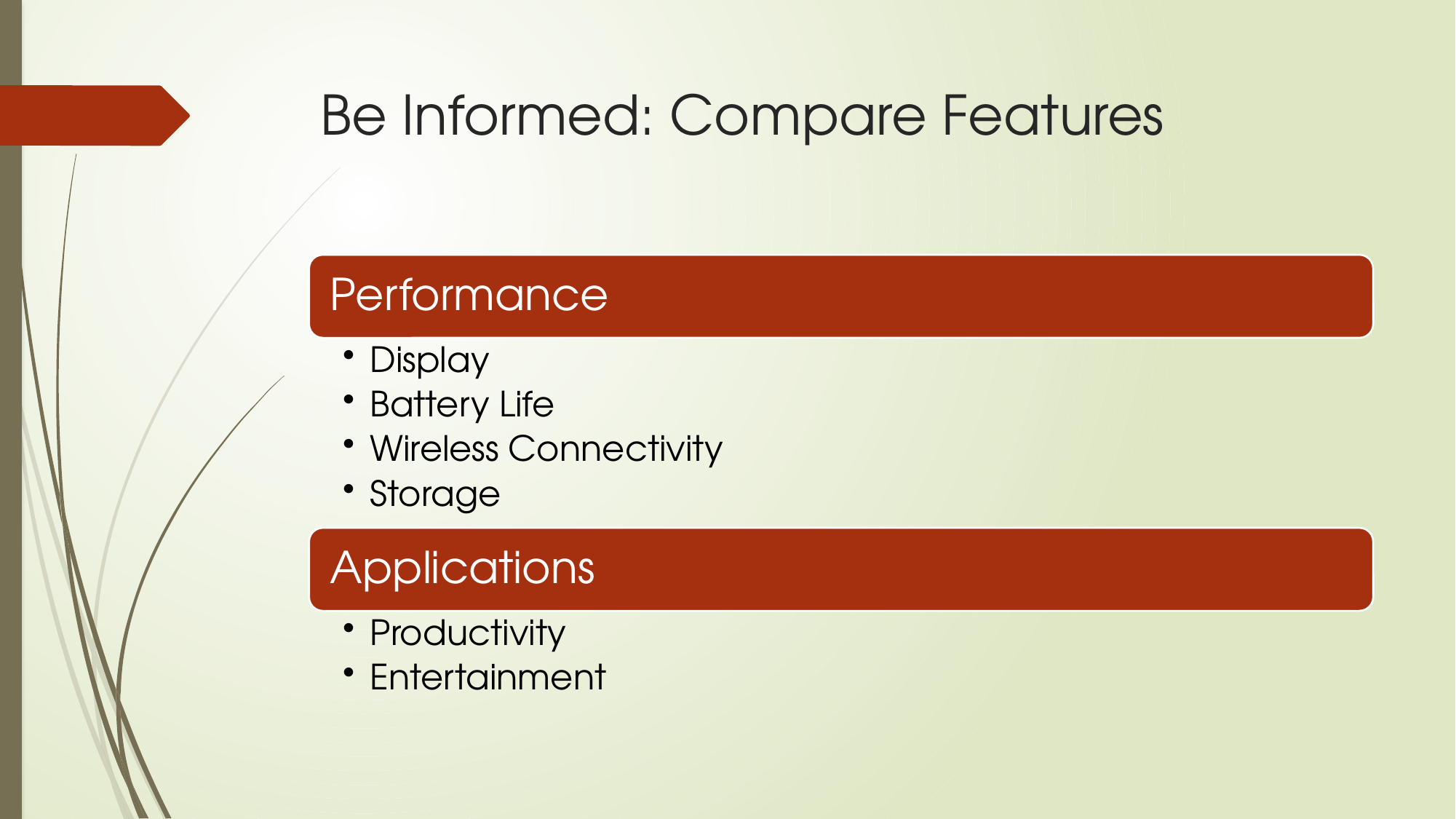

# Be Informed: Compare Features
Performance
Display
Battery Life
Wireless Connectivity
Storage
Applications
Productivity
Entertainment